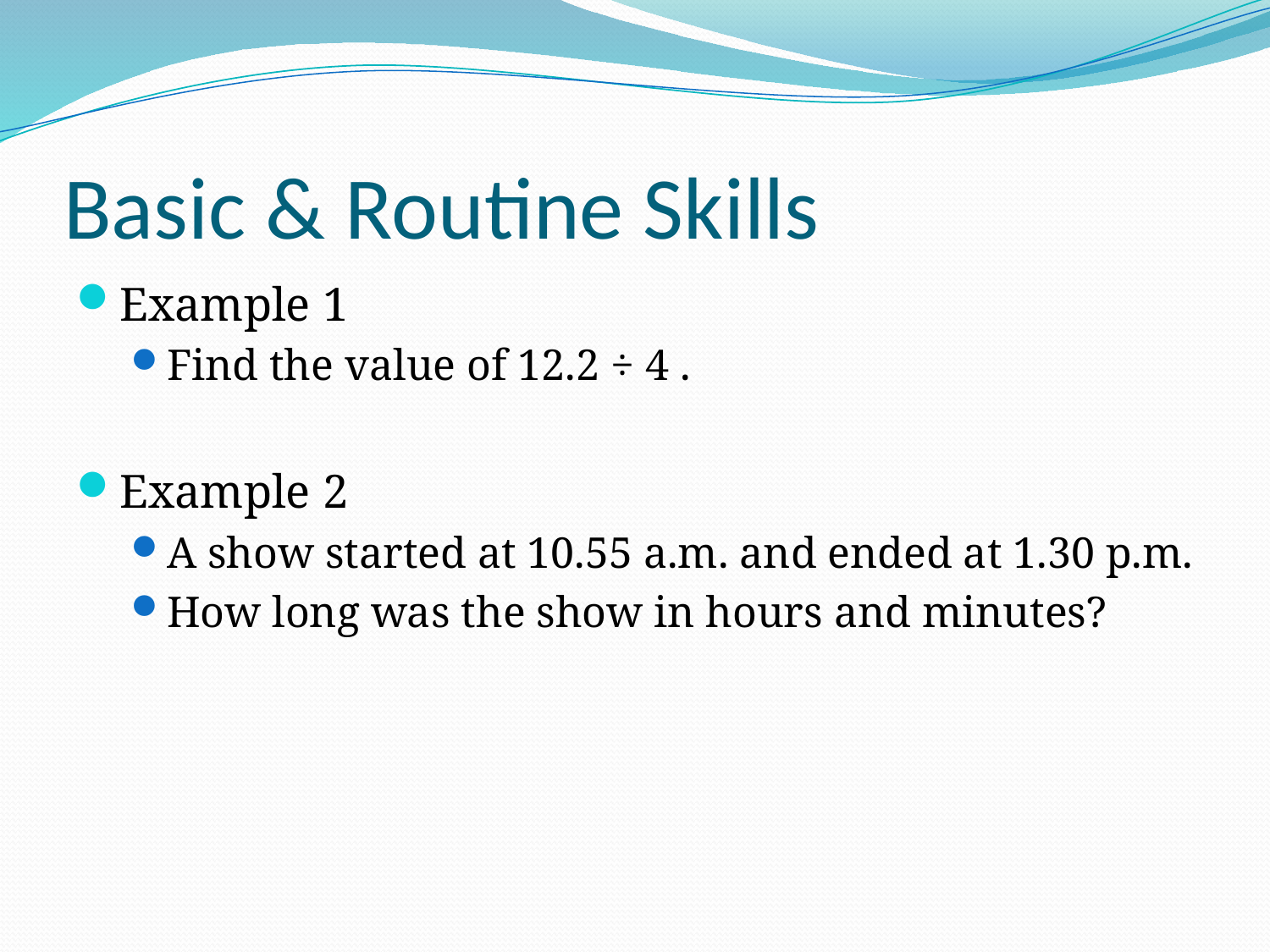

# Basic & Routine Skills
Example 1
Find the value of 12.2 ÷ 4 .

Example 2
A show started at 10.55 a.m. and ended at 1.30 p.m.
How long was the show in hours and minutes?